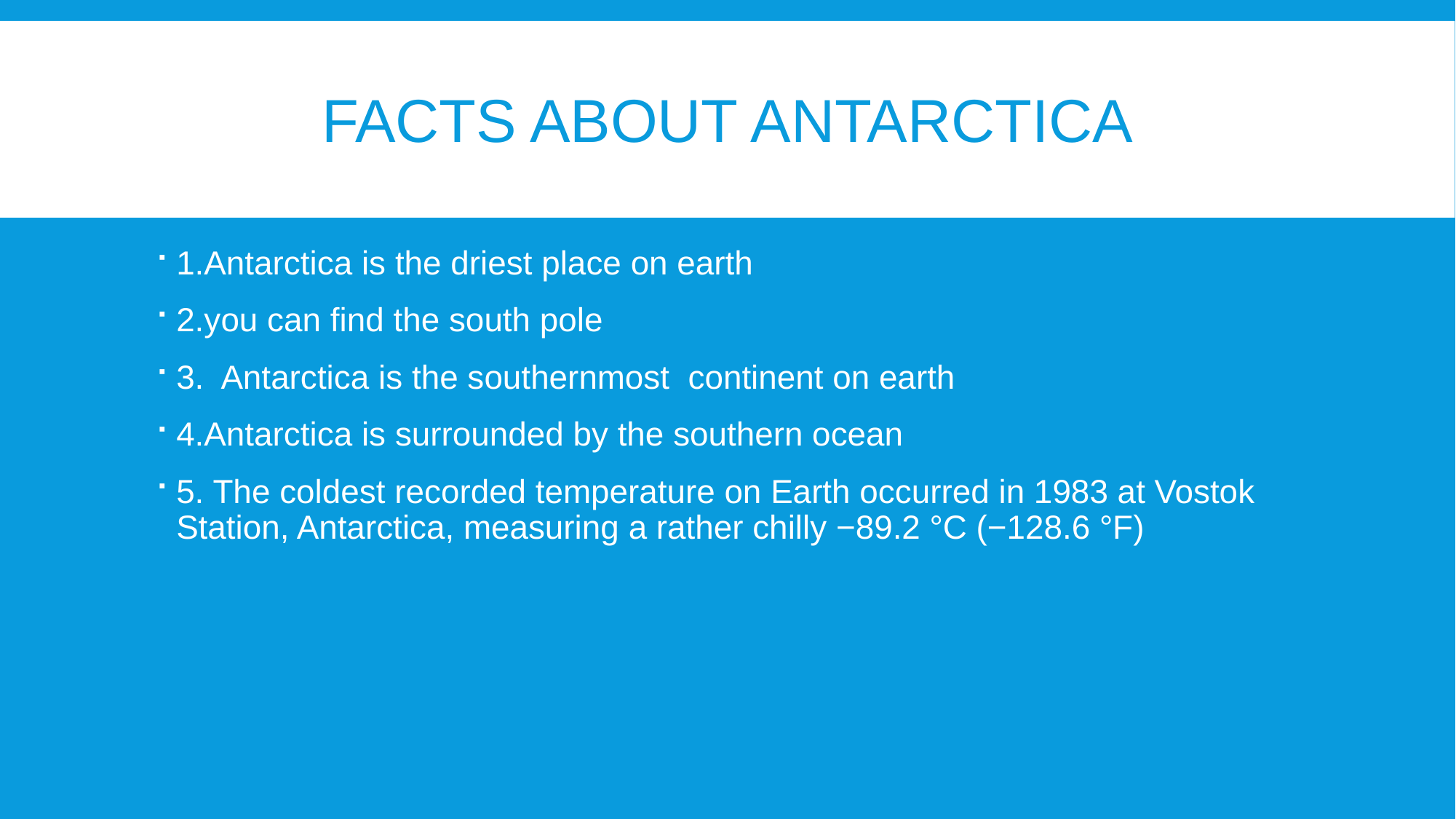

# Facts about antarctica
1.Antarctica is the driest place on earth
2.you can find the south pole
3.  Antarctica is the southernmost  continent on earth
4.Antarctica is surrounded by the southern ocean
5. The coldest recorded temperature on Earth occurred in 1983 at Vostok Station, Antarctica, measuring a rather chilly −89.2 °C (−128.6 °F)